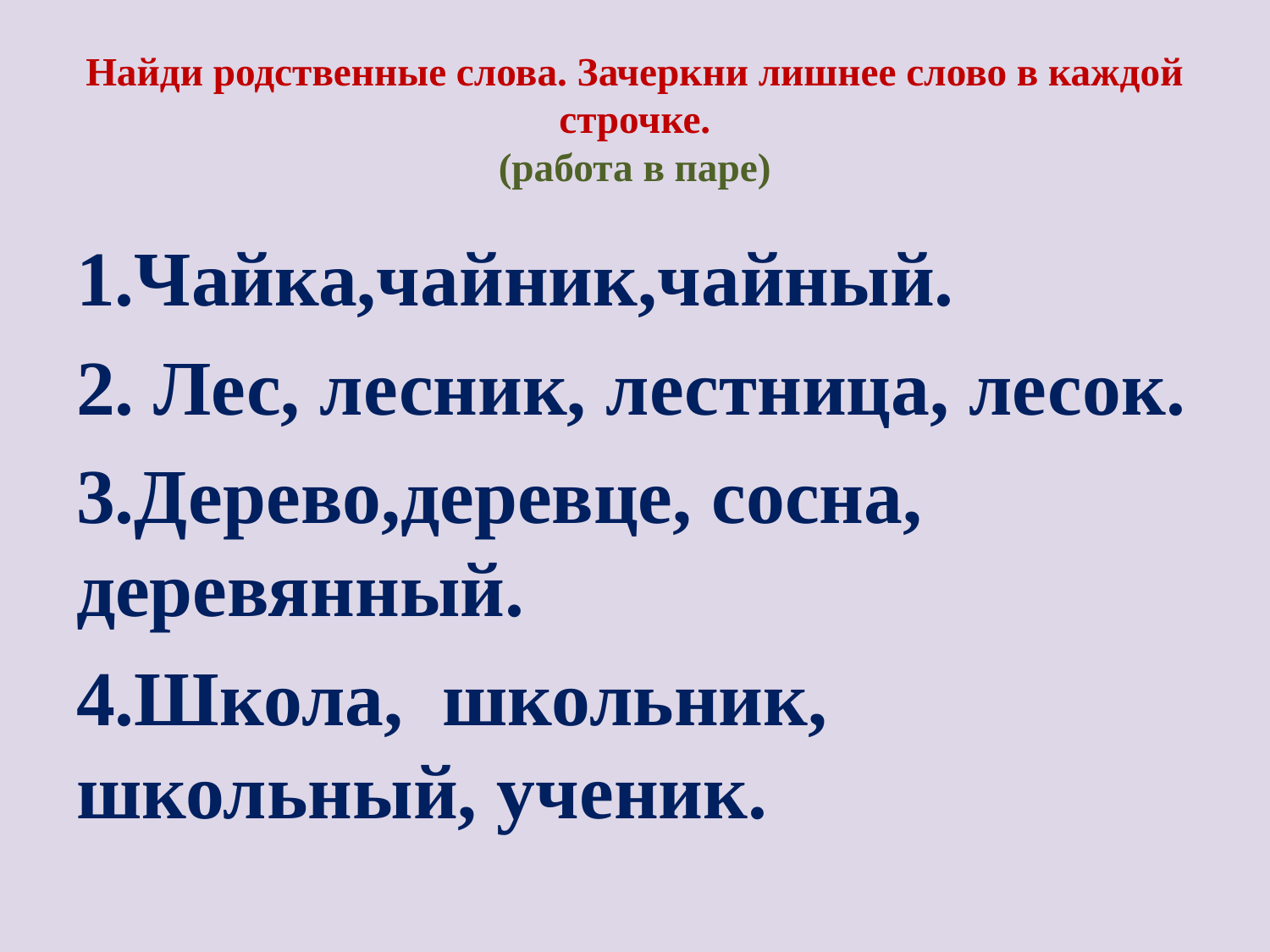

# Найди родственные слова. Зачеркни лишнее слово в каждой строчке. (работа в паре)
1.Чайка,чайник,чайный.
2. Лес, лесник, лестница, лесок.
3.Дерево,деревце, сосна, деревянный.
4.Школа,  школьник, школьный, ученик.